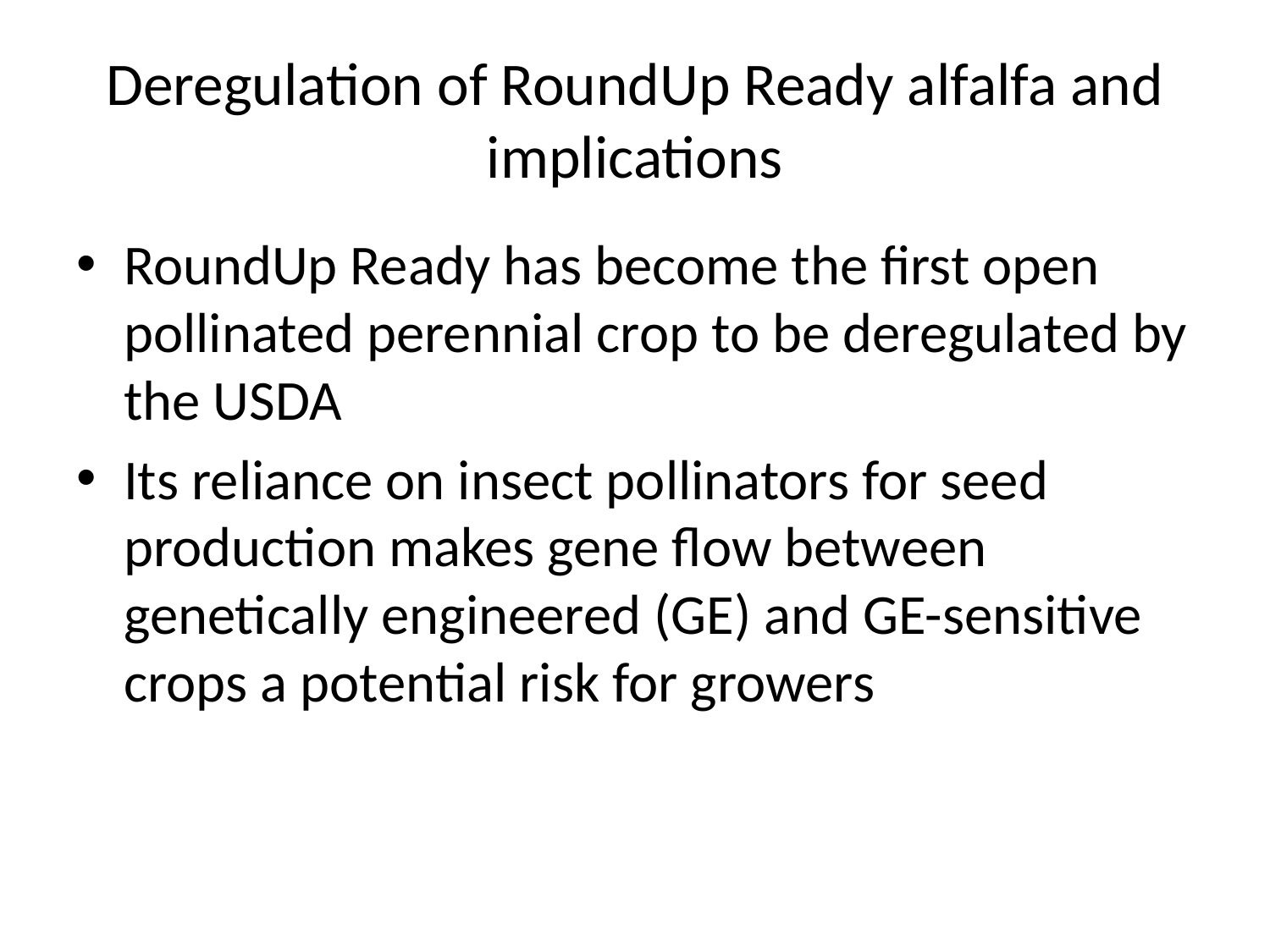

# Deregulation of RoundUp Ready alfalfa and implications
RoundUp Ready has become the first open pollinated perennial crop to be deregulated by the USDA
Its reliance on insect pollinators for seed production makes gene flow between genetically engineered (GE) and GE-sensitive crops a potential risk for growers